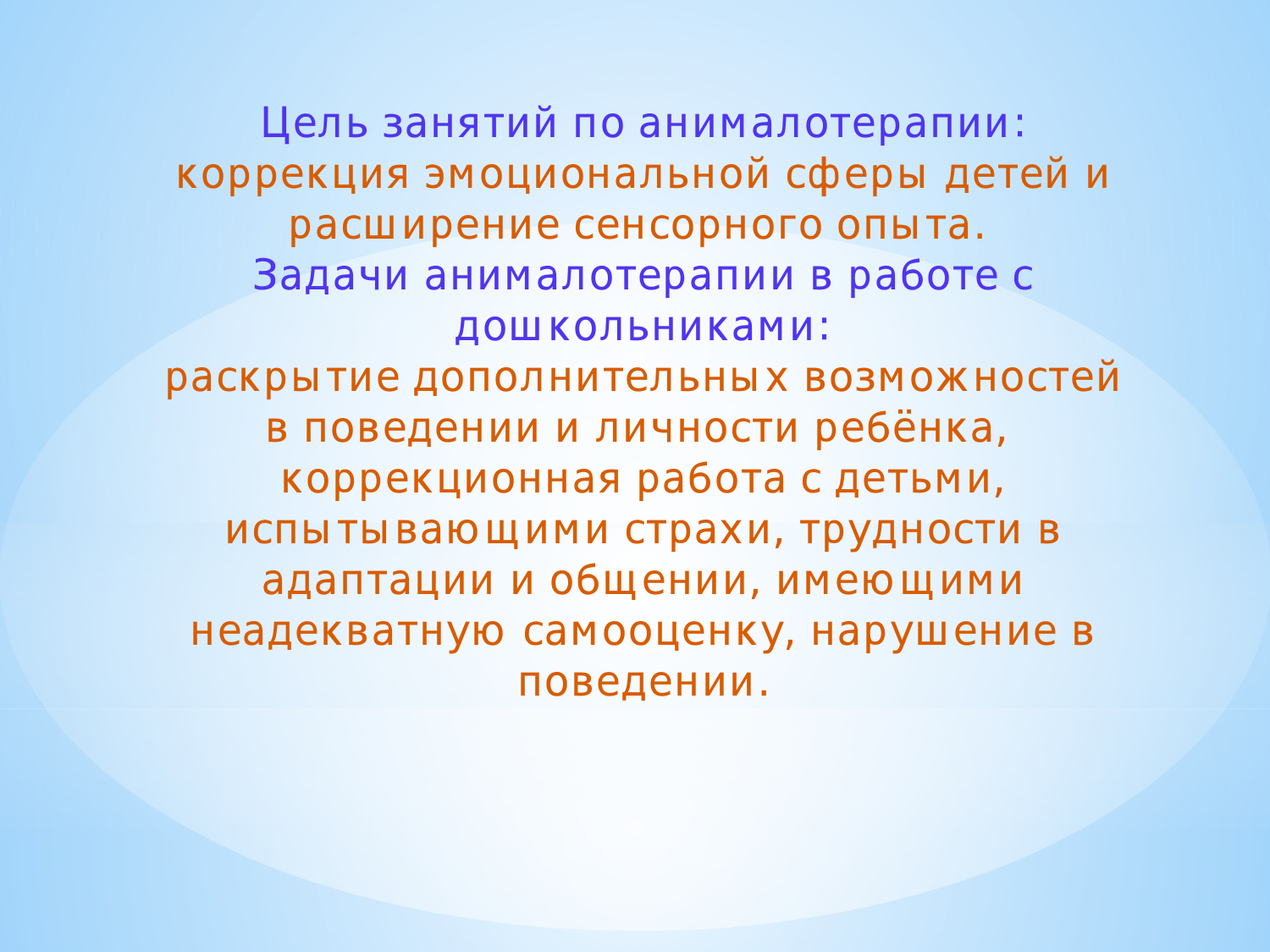

Цель занятий по анималотерапии: коррекция эмоциональной сферы детей и расширение сенсорного опыта.
Задачи анималотерапии в работе с дошкольниками:
раскрытие дополнительных возможностей в поведении и личности ребёнка,
коррекционная работа с детьми, испытывающими страхи, трудности в адаптации и общении, имеющими неадекватную самооценку, нарушение в поведении.